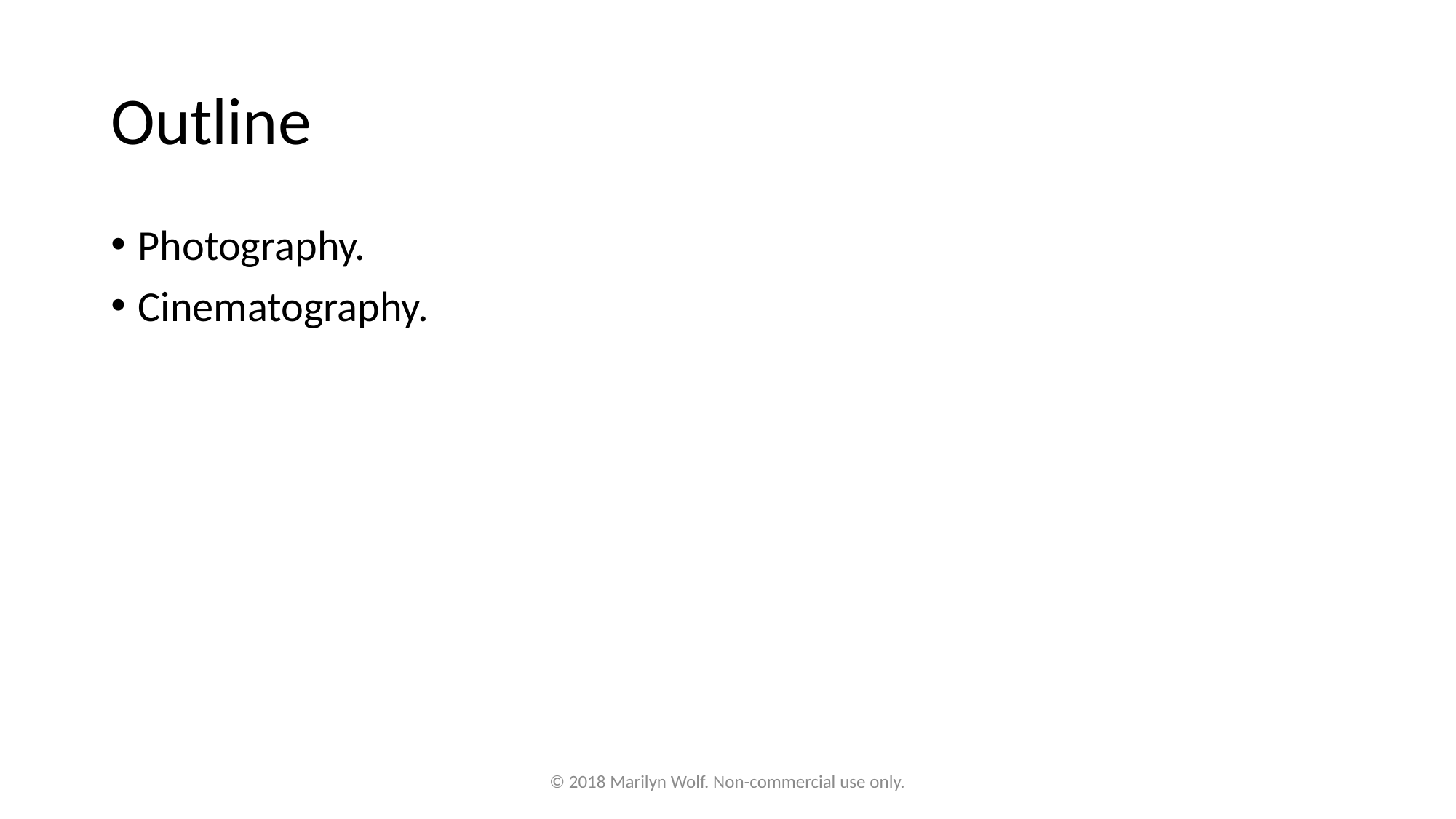

# Outline
Photography.
Cinematography.
© 2018 Marilyn Wolf. Non-commercial use only.